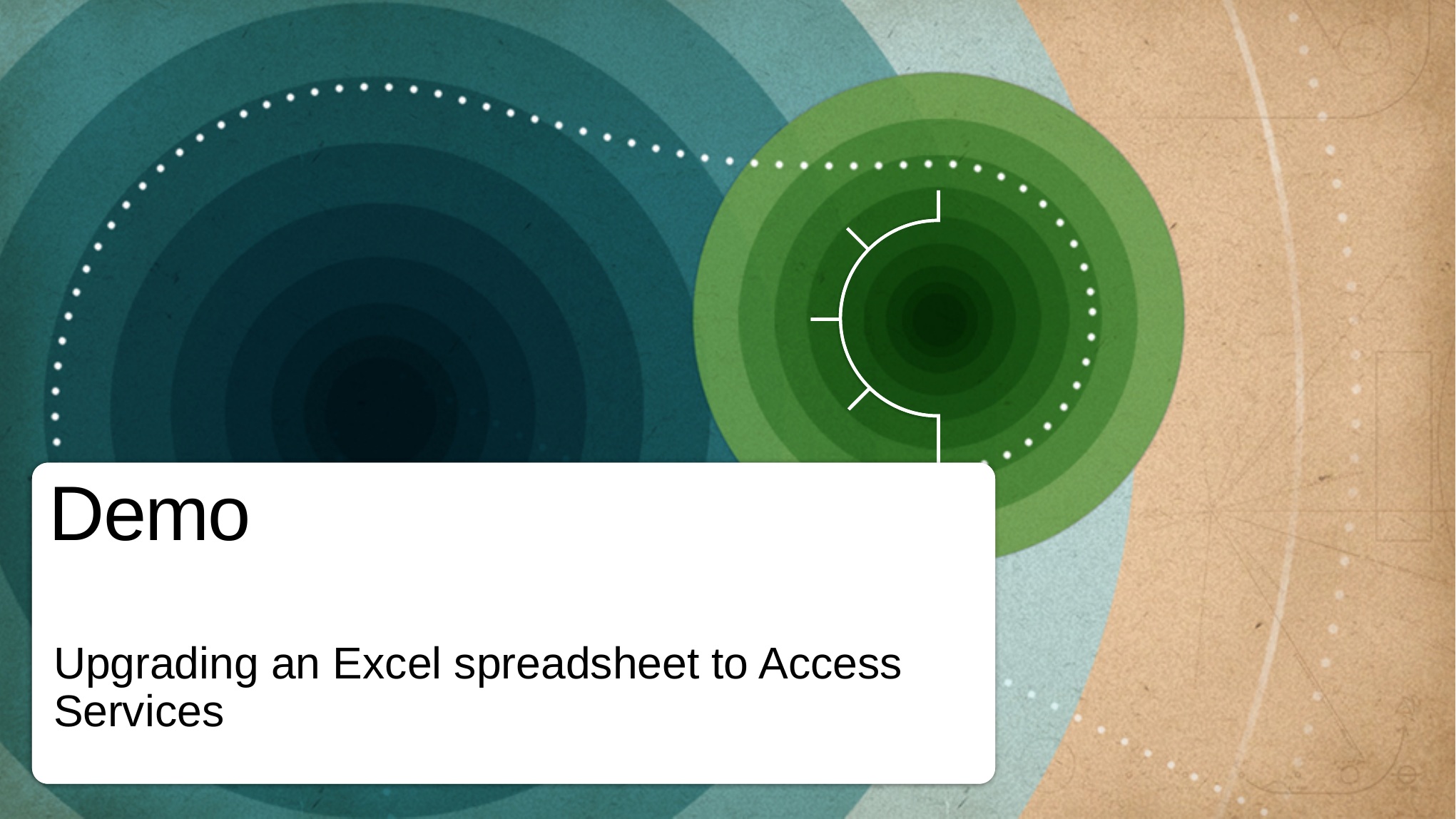

# Demo
Upgrading an Excel spreadsheet to Access Services